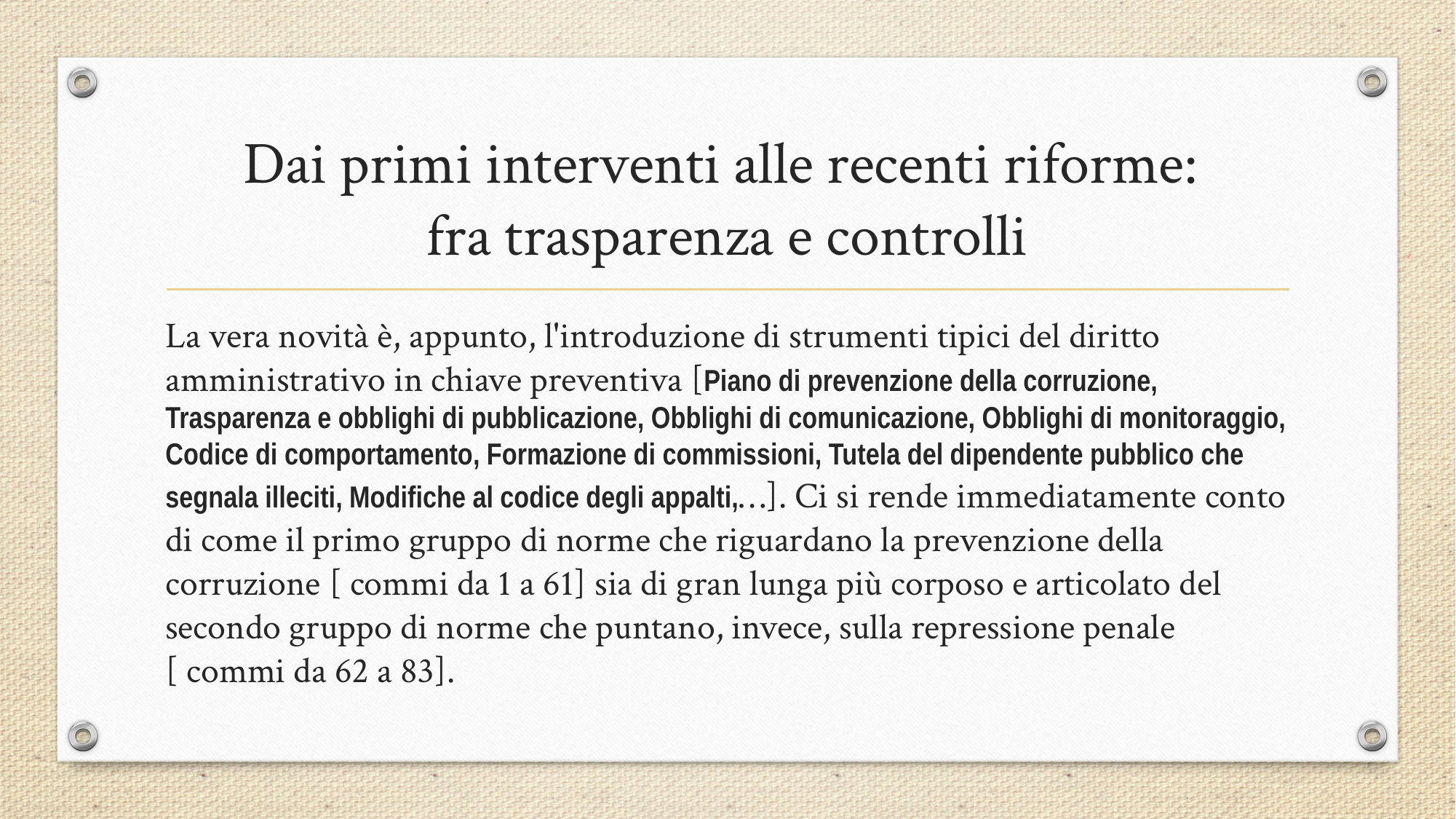

# Dai primi interventi alle recenti riforme: fra trasparenza e controlli
La vera novità è, appunto, l'introduzione di strumenti tipici del diritto amministrativo in chiave preventiva [Piano di prevenzione della corruzione, Trasparenza e obblighi di pubblicazione, Obblighi di comunicazione, Obblighi di monitoraggio, Codice di comportamento, Formazione di commissioni, Tutela del dipendente pubblico che segnala illeciti, Modifiche al codice degli appalti,…]. Ci si rende immediatamente conto di come il primo gruppo di norme che riguardano la prevenzione della corruzione [ commi da 1 a 61] sia di gran lunga più corposo e articolato del secondo gruppo di norme che puntano, invece, sulla repressione penale [ commi da 62 a 83].